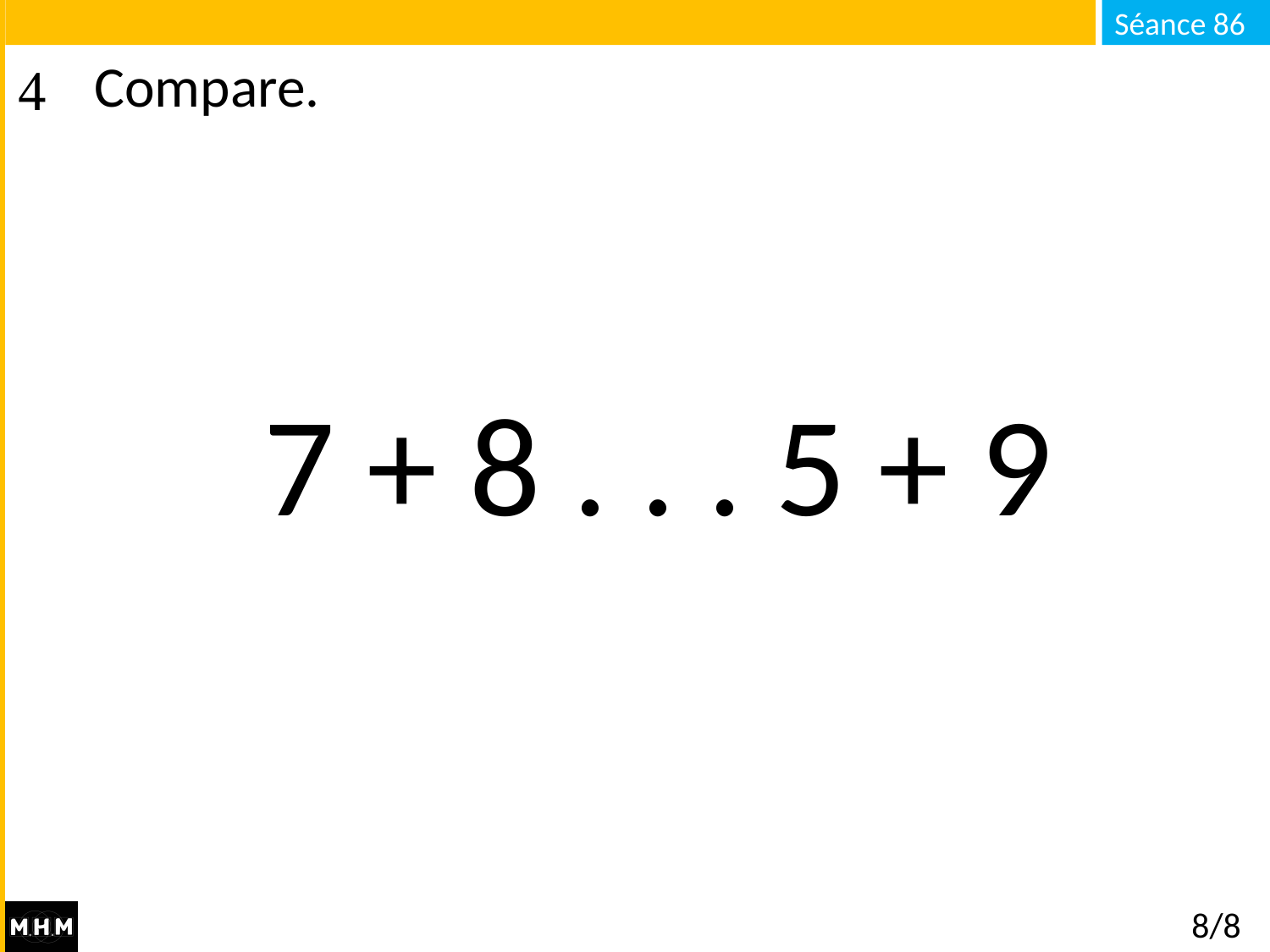

# Compare.
7 + 8 . . . 5 + 9
8/8